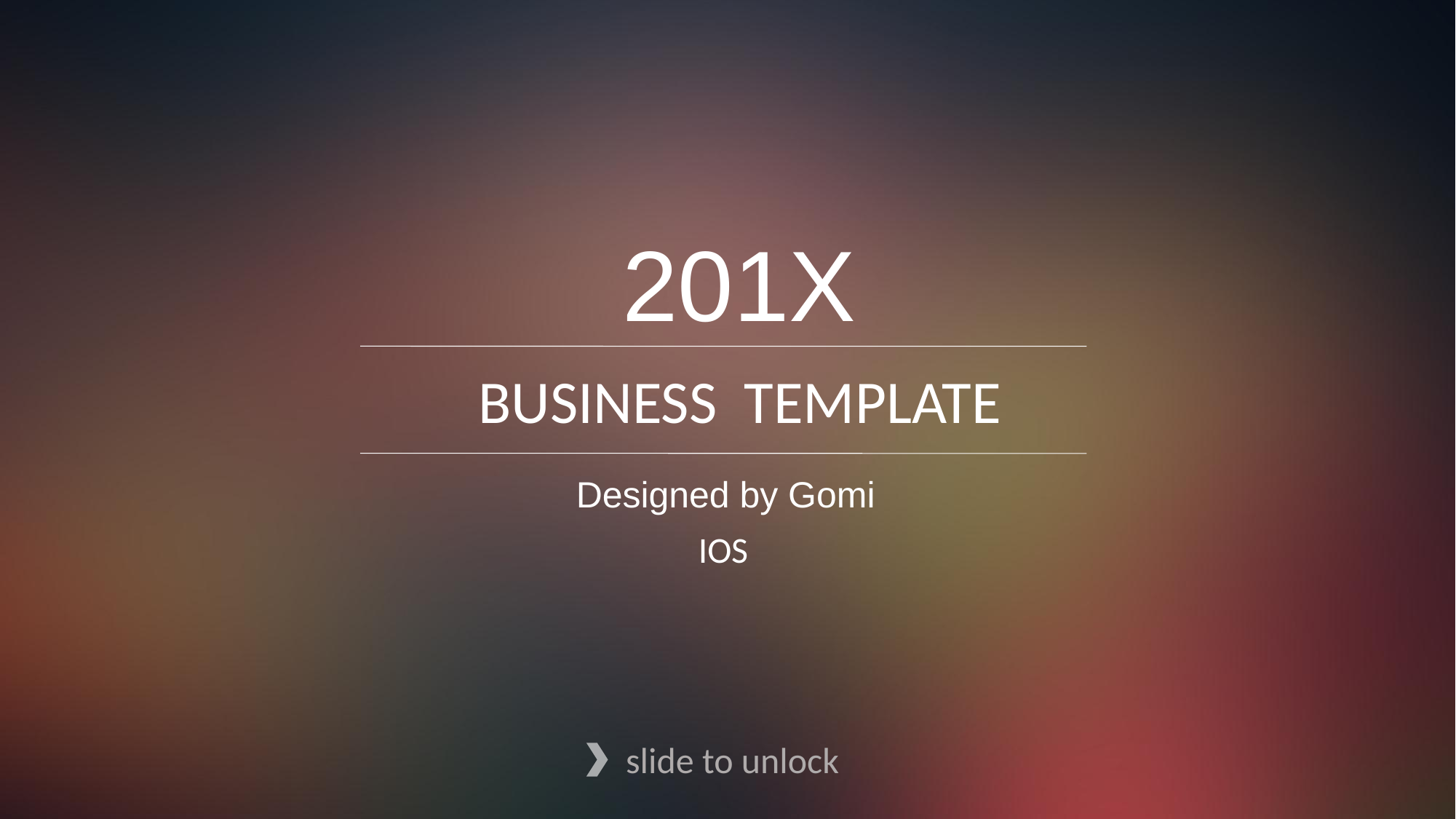

201X
BUSINESS  TEMPLATE
Designed by Gomi
IOS
slide to unlock